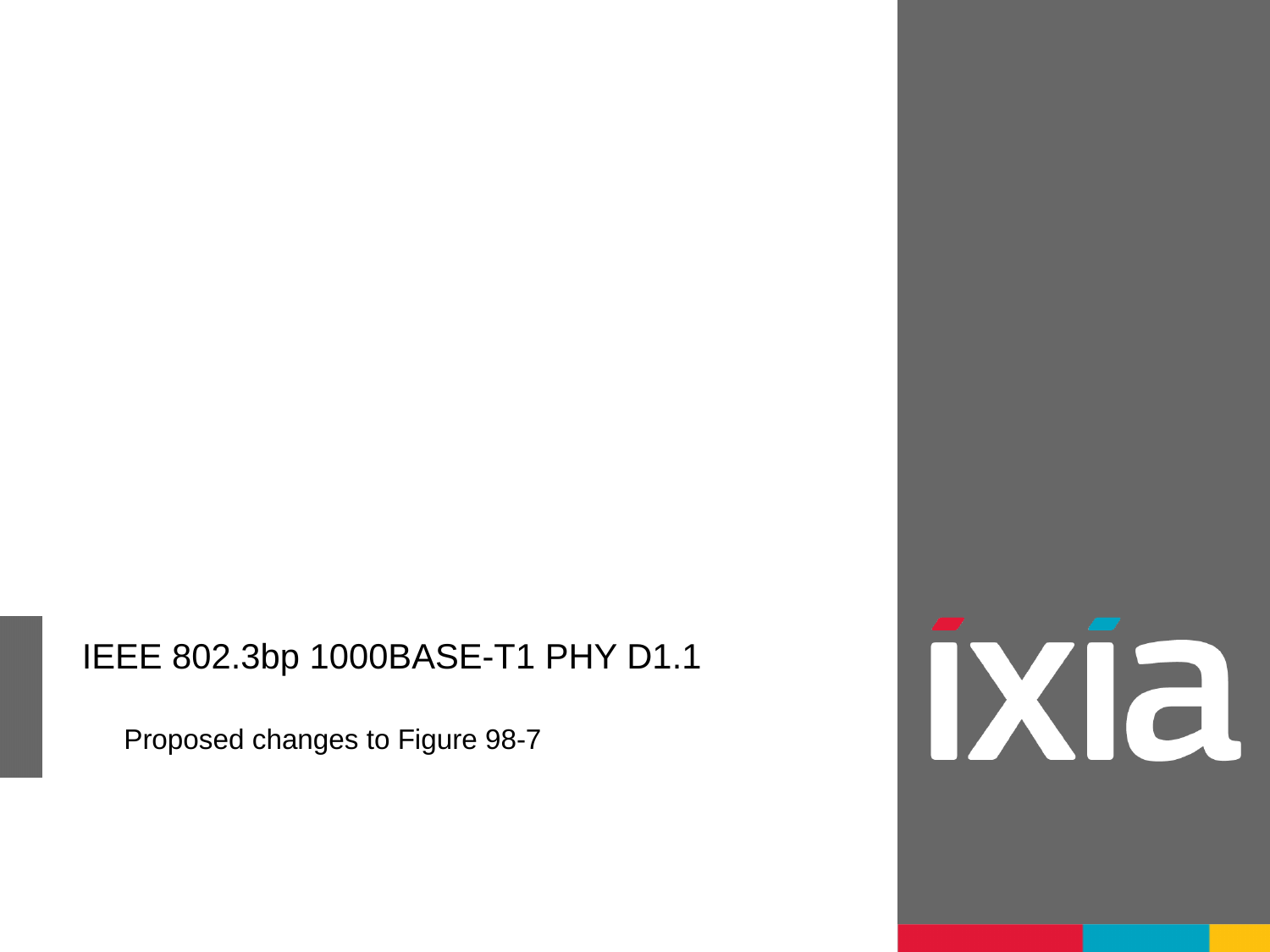

# IEEE 802.3bp 1000BASE-T1 PHY D1.1
Proposed changes to Figure 98-7